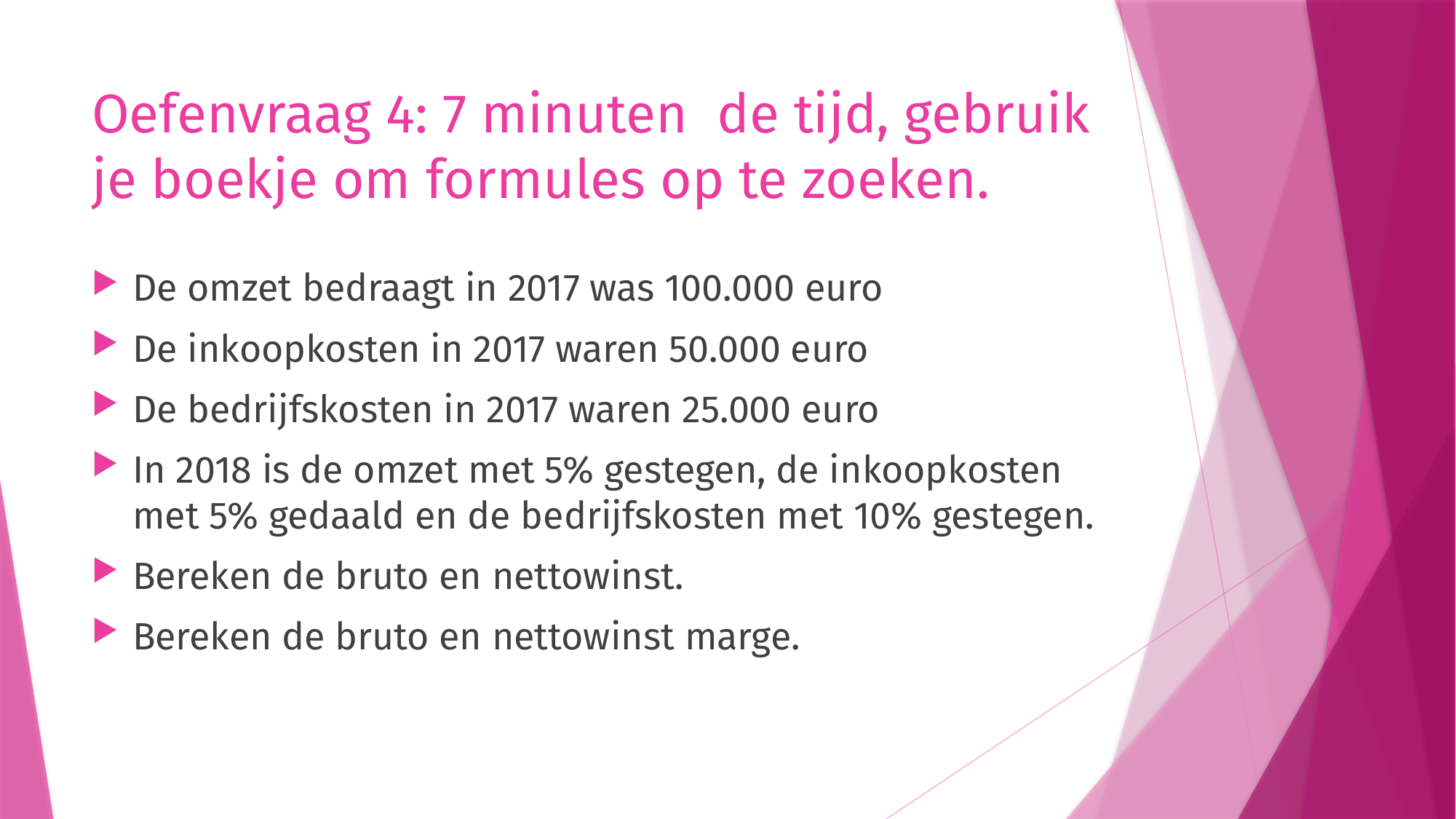

# Oefenvraag 4: 7 minuten  de tijd, gebruik je boekje om formules op te zoeken.
De omzet bedraagt in 2017 was 100.000 euro
De inkoopkosten in 2017 waren 50.000 euro
De bedrijfskosten in 2017 waren 25.000 euro
In 2018 is de omzet met 5% gestegen, de inkoopkosten met 5% gedaald en de bedrijfskosten met 10% gestegen.
Bereken de bruto en nettowinst.
Bereken de bruto en nettowinst marge.